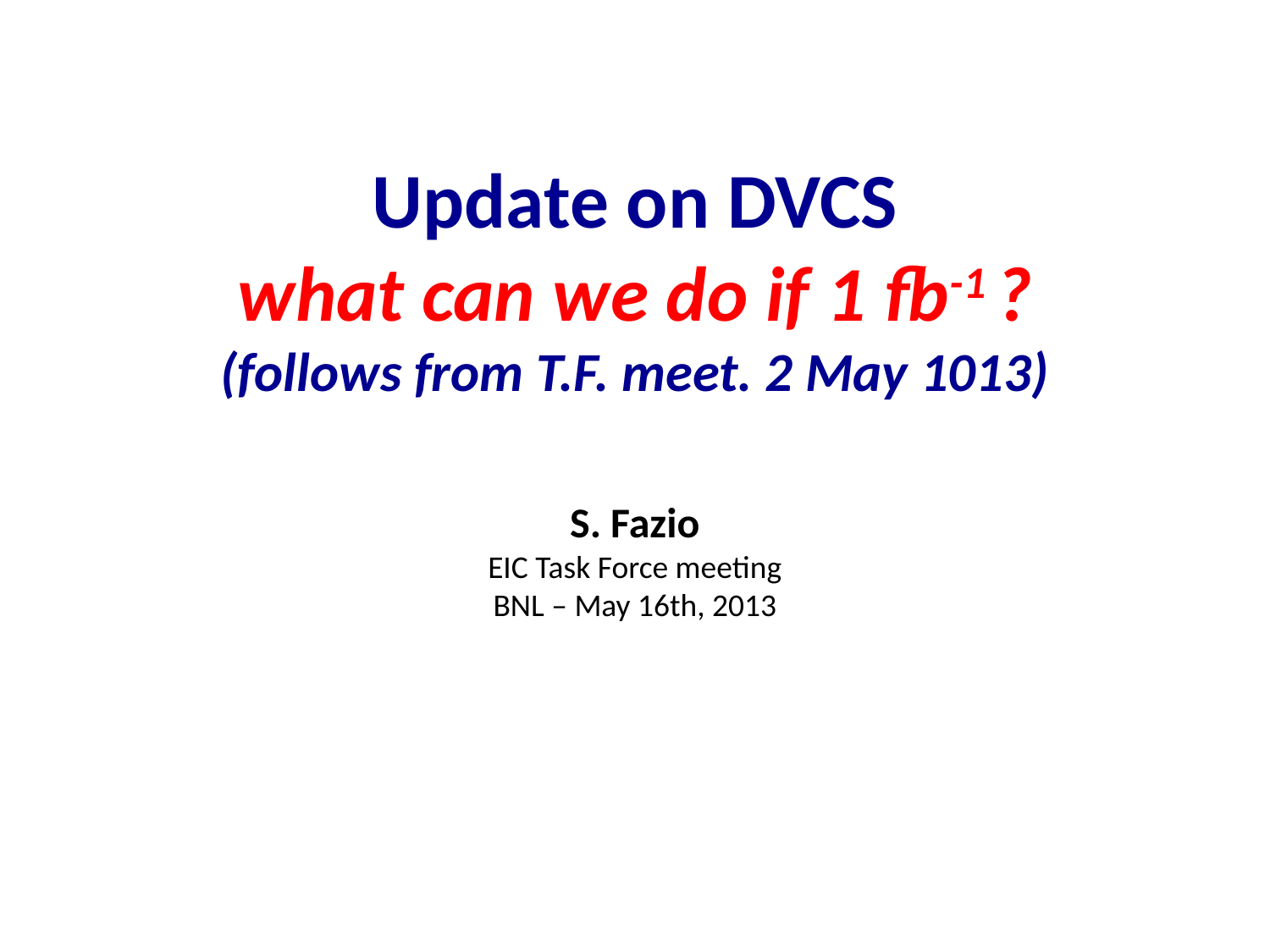

# Update on DVCS what can we do if 1 fb-1 ? (follows from T.F. meet. 2 May 1013) S. Fazio EIC Task Force meeting BNL – May 16th, 2013